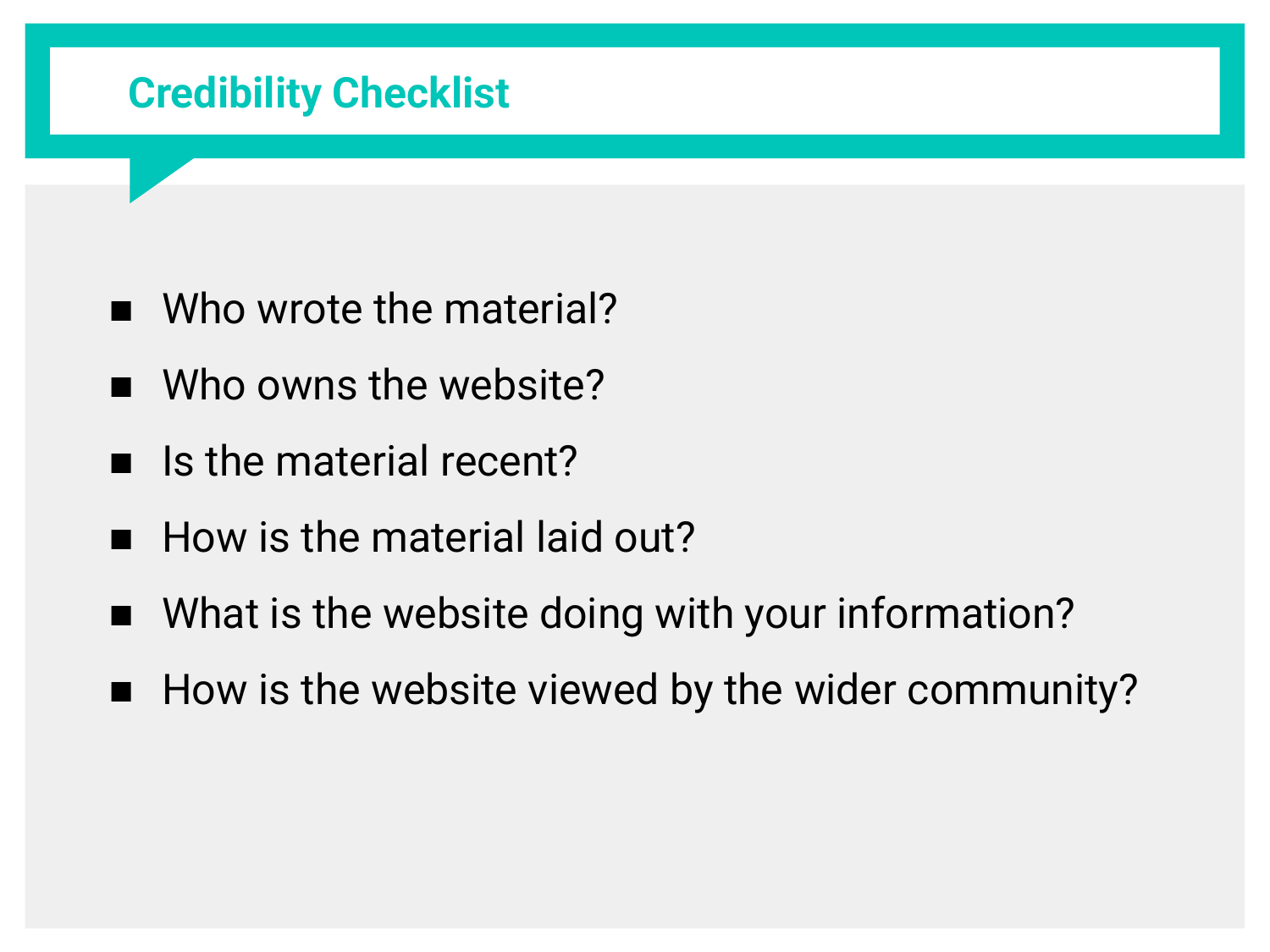

# Credibility Checklist
Who wrote the material?
Who owns the website?
Is the material recent?
How is the material laid out?
What is the website doing with your information?
How is the website viewed by the wider community?